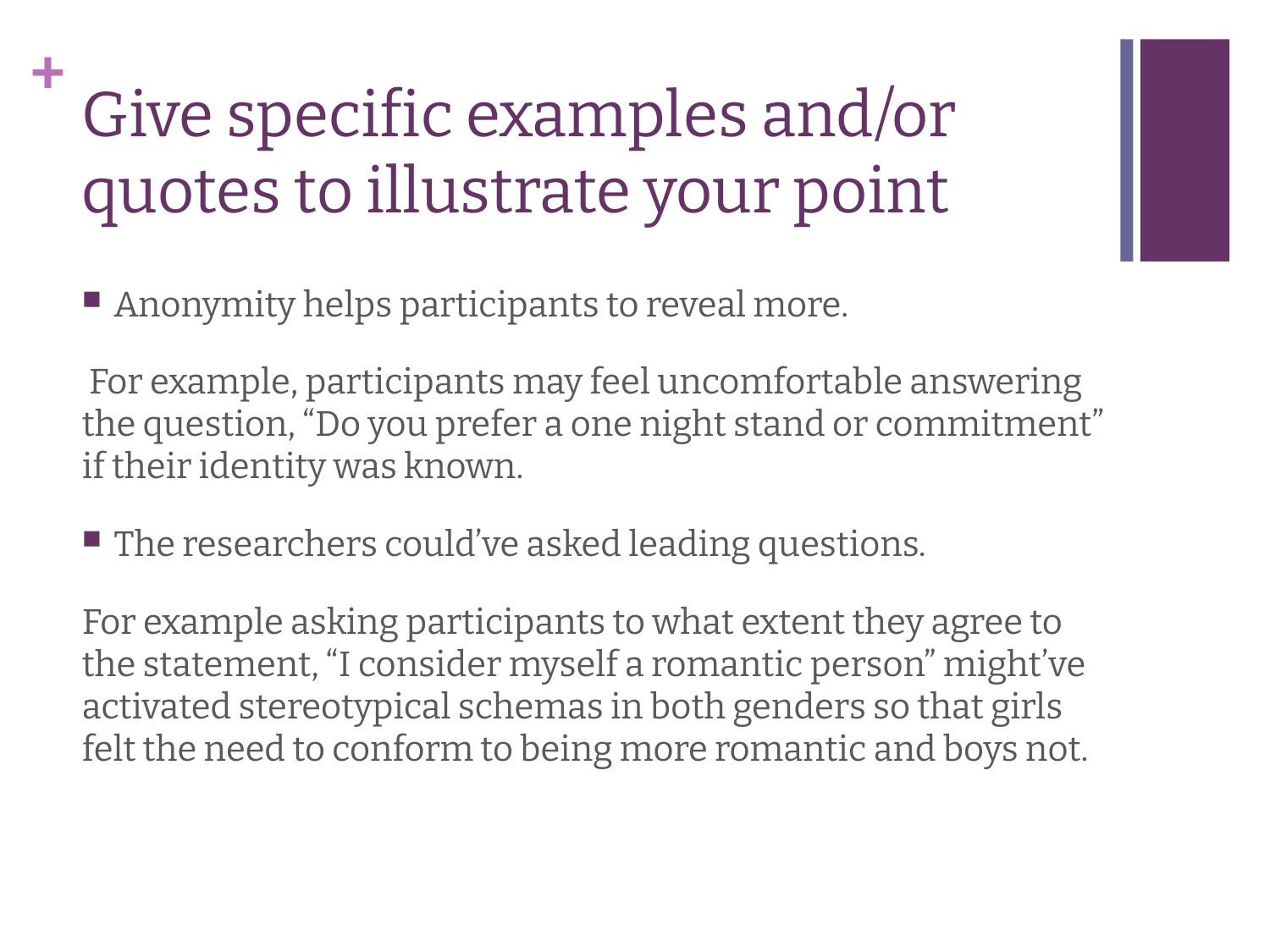

# Give specific examples and/or quotes to illustrate your point
Anonymity helps participants to reveal more.
 For example, participants may feel uncomfortable answering the question, “Do you prefer a one night stand or commitment” if their identity was known.
The researchers could’ve asked leading questions.
For example asking participants to what extent they agree to the statement, “I consider myself a romantic person” might’ve activated stereotypical schemas in both genders so that girls felt the need to conform to being more romantic and boys not.